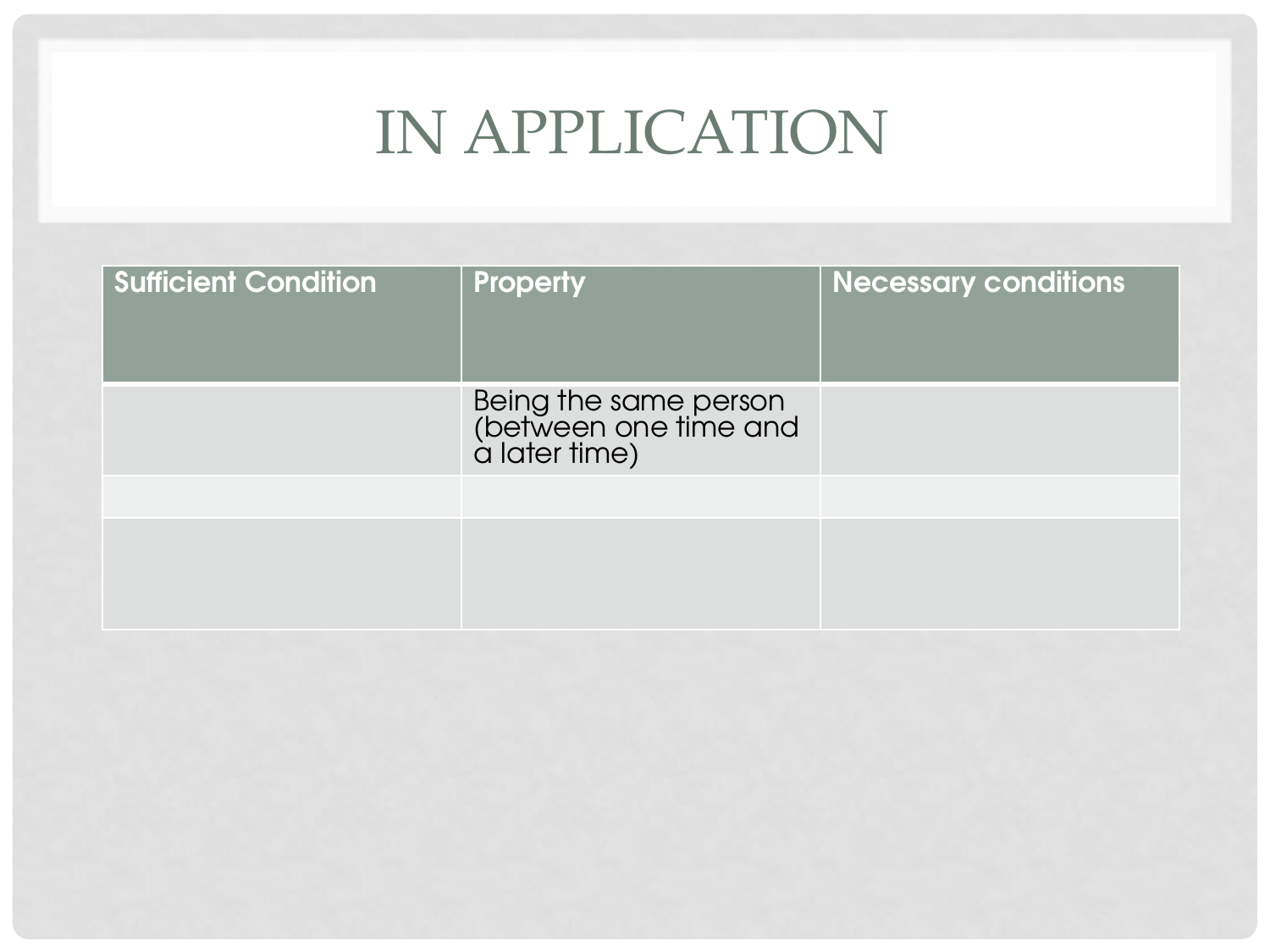

# In application

| Sufficient Condition | Property | Necessary conditions |
| --- | --- | --- |
|  | Being the same person (between one time and a later time) |  |
|  |  |  |
|  |  |  |